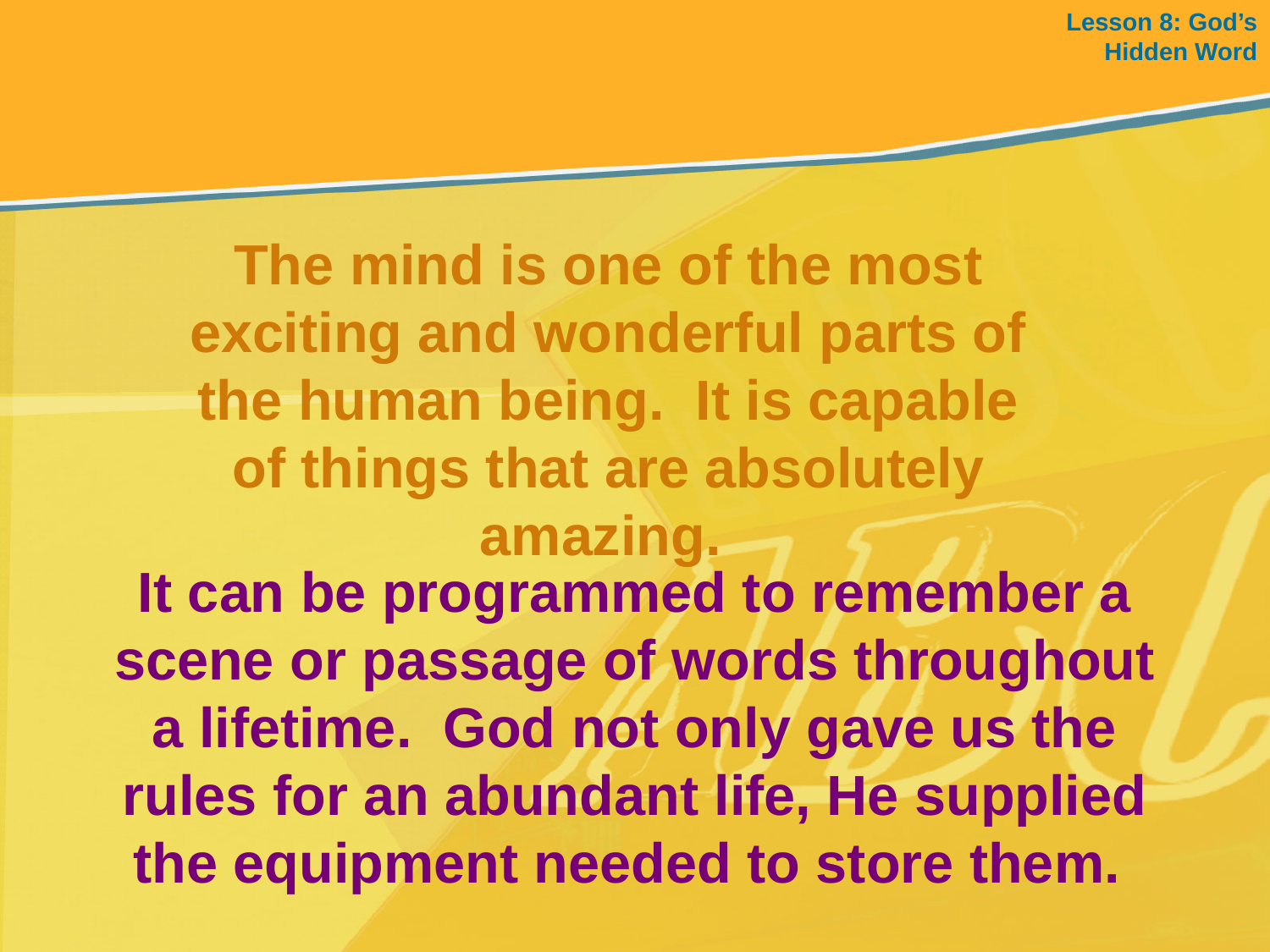

Lesson 8: God’s Hidden Word
The mind is one of the most exciting and wonderful parts of the human being.  It is capable of things that are absolutely amazing.
It can be programmed to remember a scene or passage of words throughout a lifetime.  God not only gave us the rules for an abundant life, He supplied the equipment needed to store them.